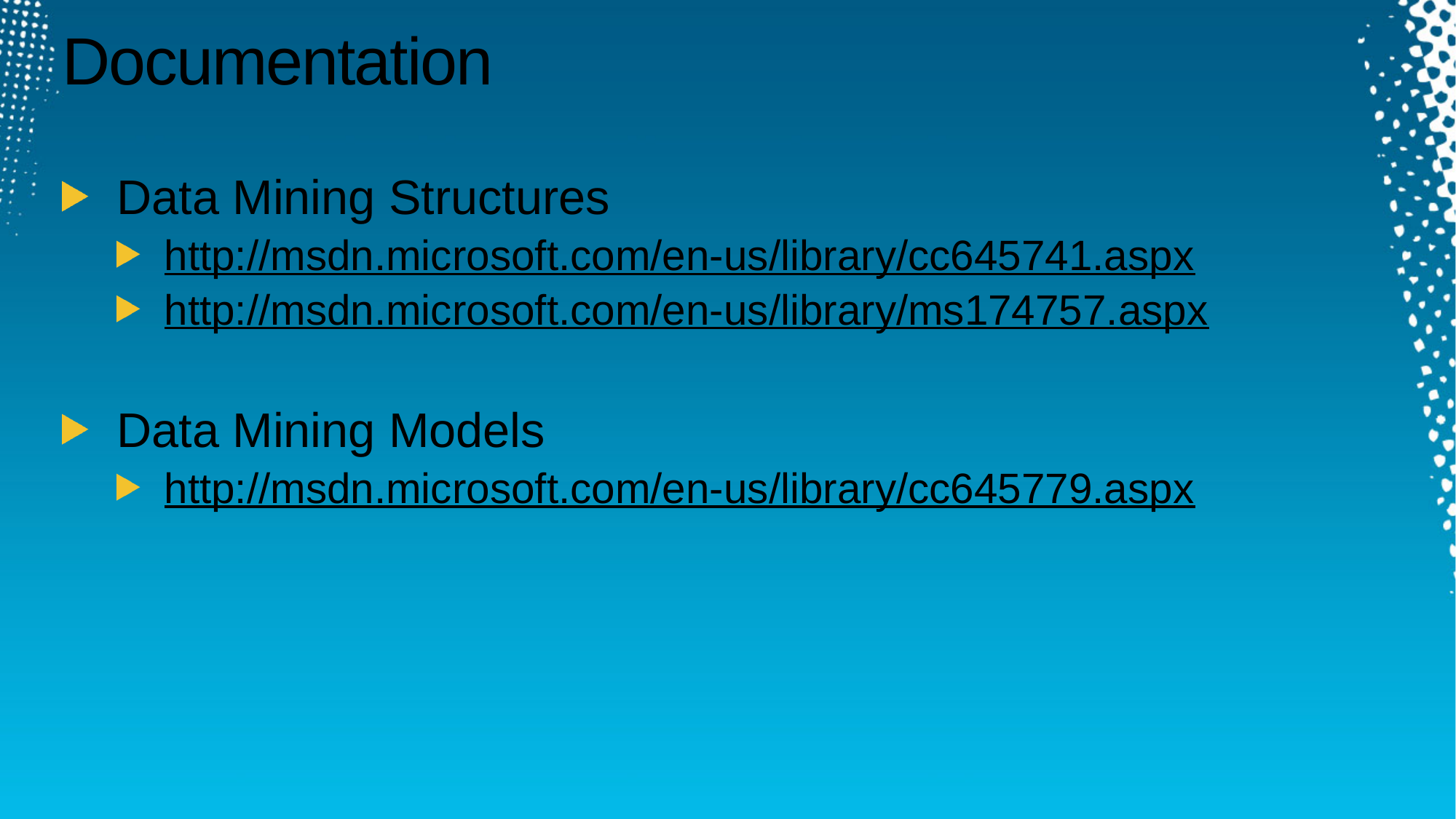

# Documentation
Data Mining Structures
http://msdn.microsoft.com/en-us/library/cc645741.aspx
http://msdn.microsoft.com/en-us/library/ms174757.aspx

Data Mining Models
http://msdn.microsoft.com/en-us/library/cc645779.aspx